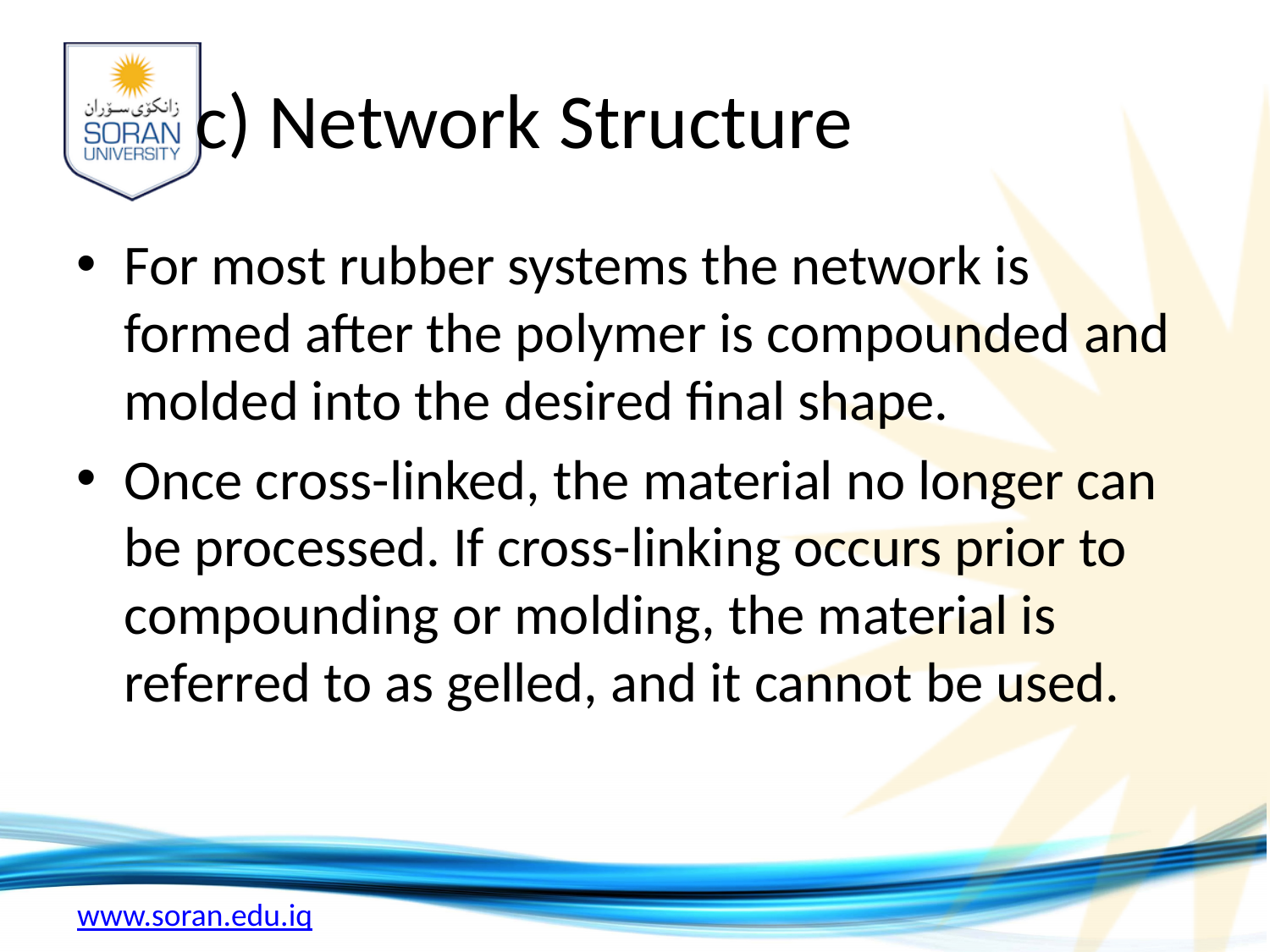

# c) Network Structure
For most rubber systems the network is formed after the polymer is compounded and molded into the desired final shape.
Once cross-linked, the material no longer can be processed. If cross-linking occurs prior to compounding or molding, the material is referred to as gelled, and it cannot be used.